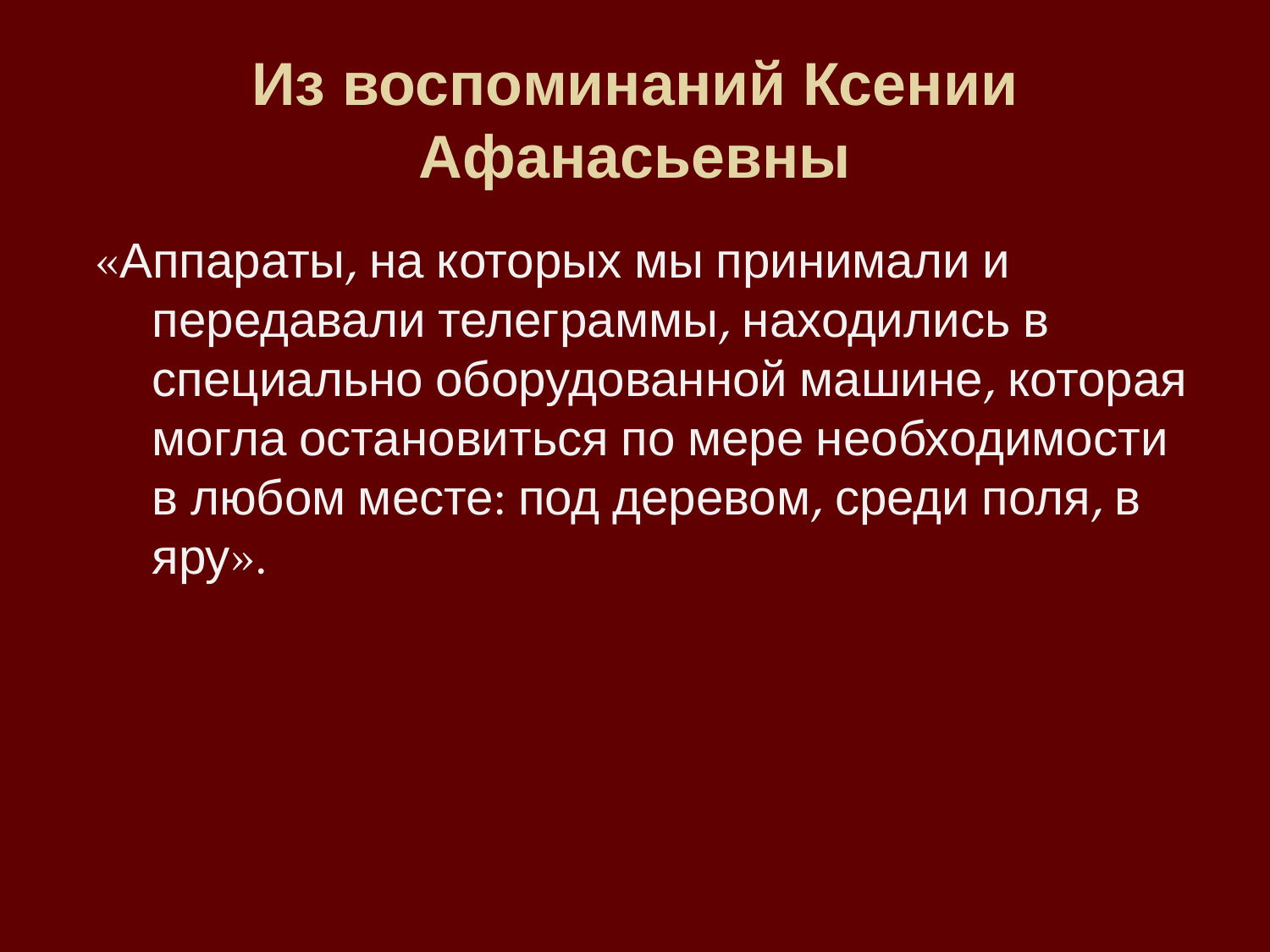

# Из воспоминаний Ксении Афанасьевны
«Аппараты, на которых мы принимали и передавали телеграммы, находились в специально оборудованной машине, которая могла остановиться по мере необходимости в любом месте: под деревом, среди поля, в яру».